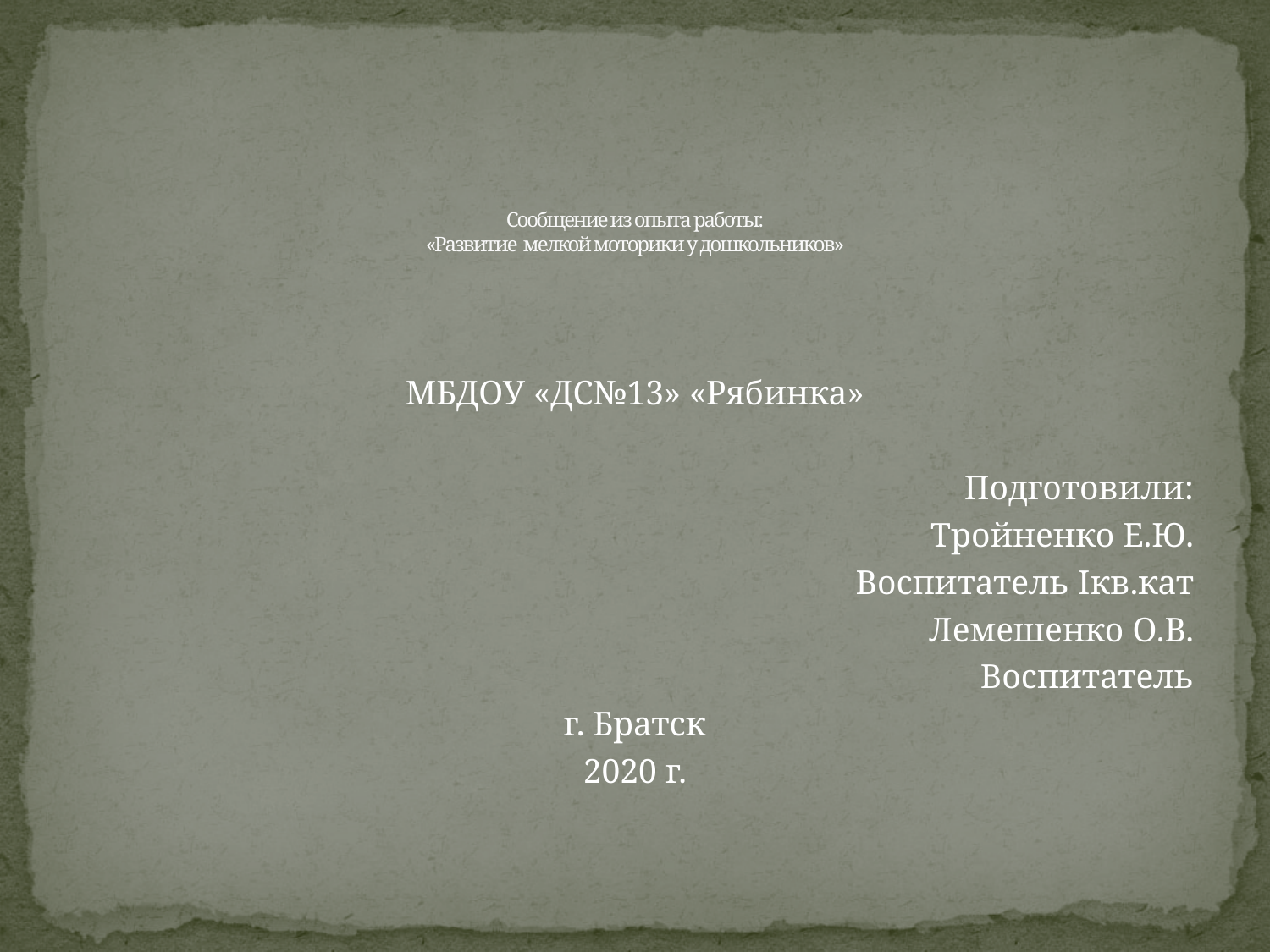

# Сообщение из опыта работы: «Развитие  мелкой моторики у дошкольников»
МБДОУ «ДС№13» «Рябинка»

Подготовили:
Тройненко Е.Ю.
Воспитатель Iкв.кат
Лемешенко О.В.
Воспитатель
г. Братск
2020 г.